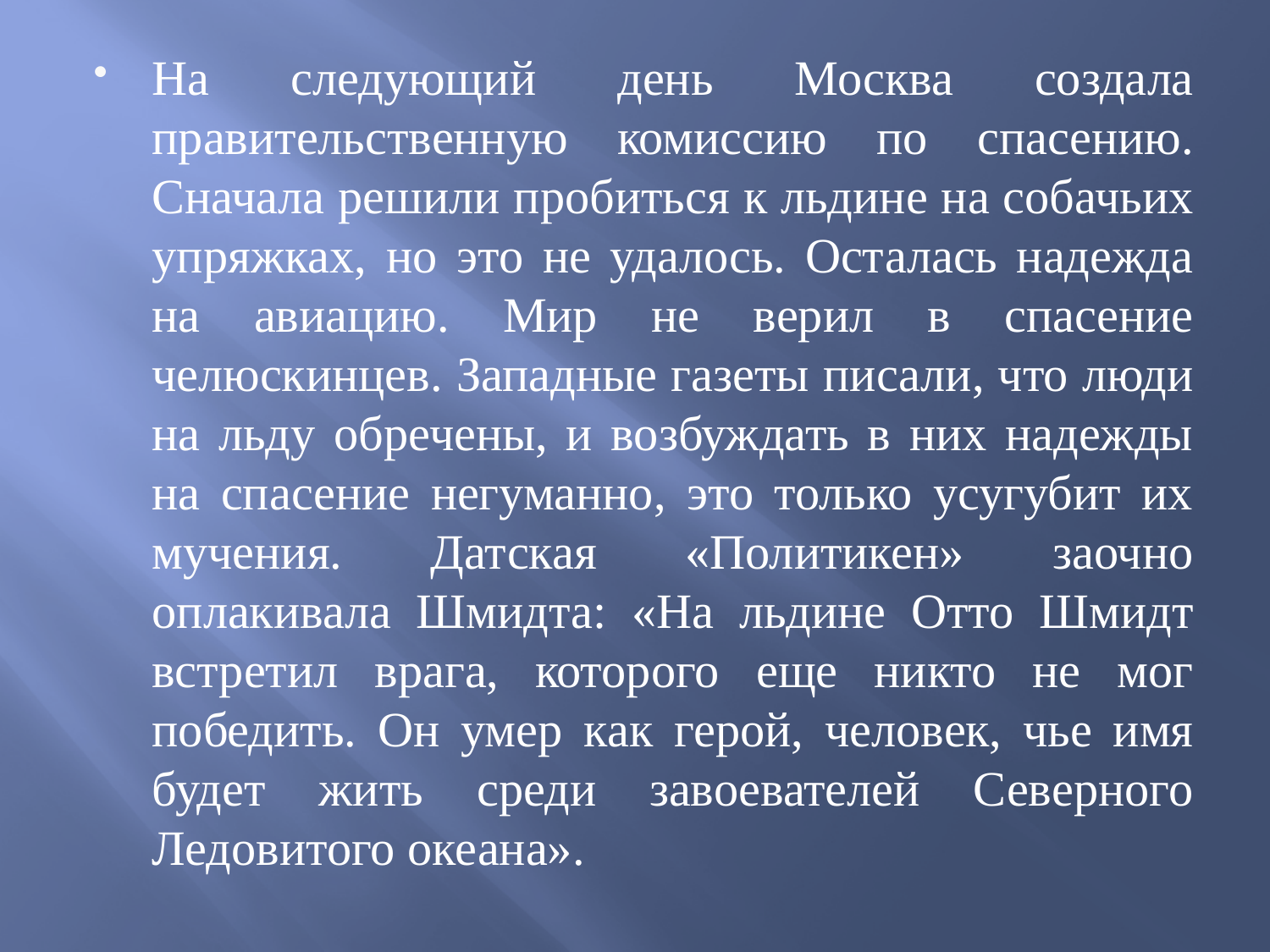

#
На следующий день Москва создала правительственную комиссию по спасению. Сначала решили пробиться к льдине на собачьих упряжках, но это не удалось. Осталась надежда на авиацию. Мир не верил в спасение челюскинцев. Западные газеты писали, что люди на льду обречены, и возбуждать в них надежды на спасение негуманно, это только усугубит их мучения. Датская «Политикен» заочно оплакивала Шмидта: «На льдине Отто Шмидт встретил врага, которого еще никто не мог победить. Он умер как герой, человек, чье имя будет жить среди завоевателей Северного Ледовитого океана».